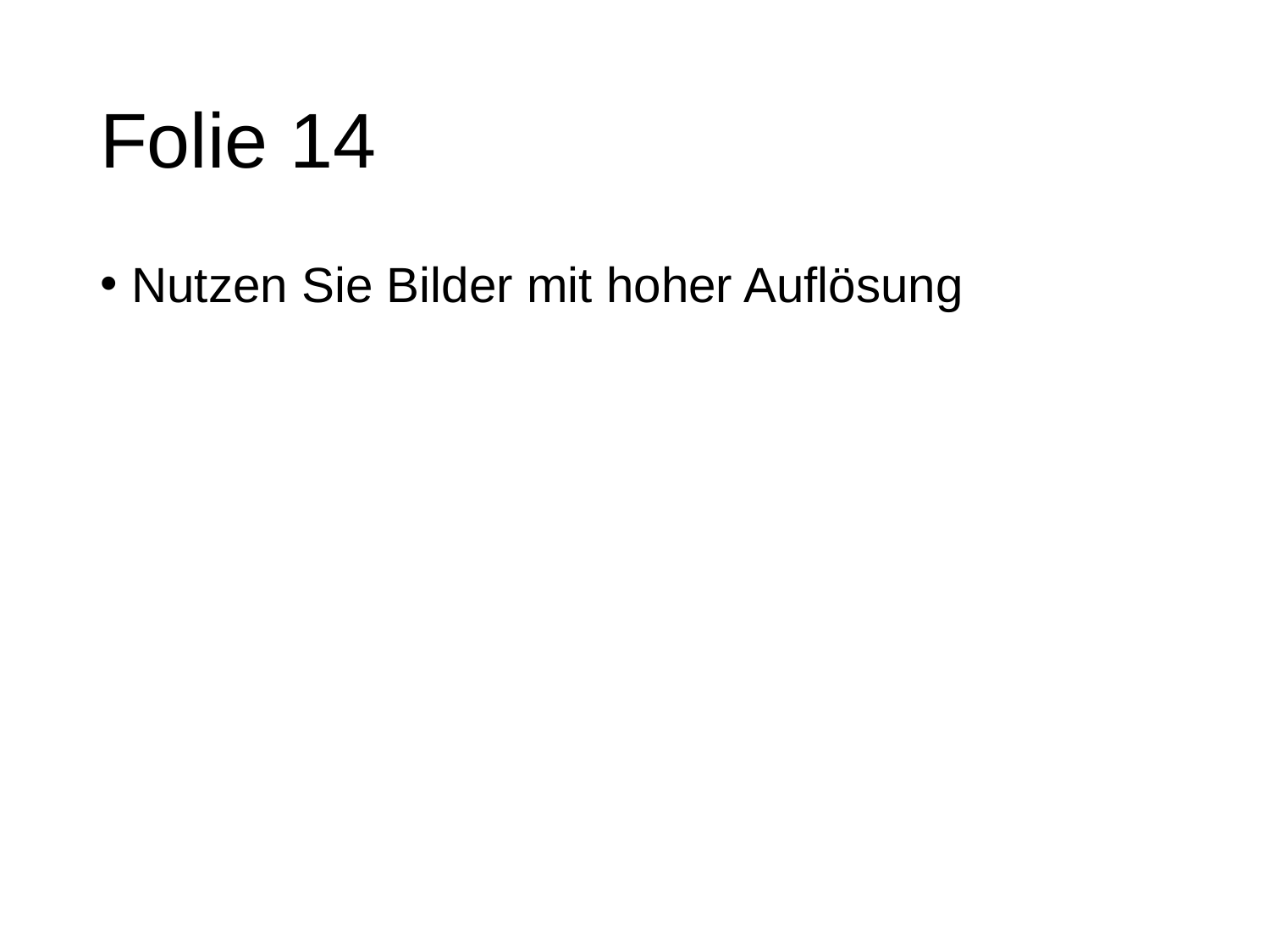

# Folie 14
Nutzen Sie Bilder mit hoher Auflösung